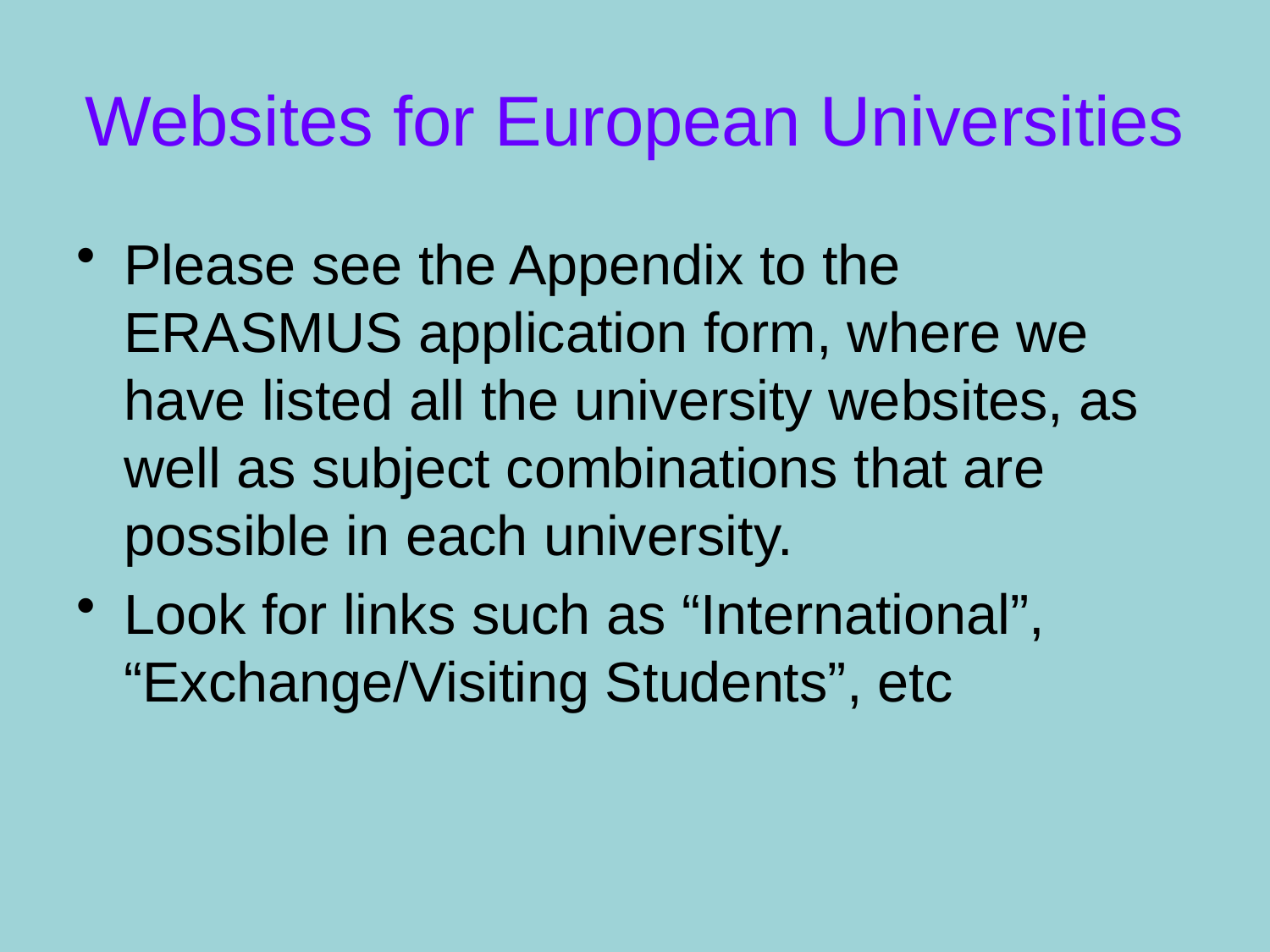

# Websites for European Universities
Please see the Appendix to the ERASMUS application form, where we have listed all the university websites, as well as subject combinations that are possible in each university.
Look for links such as “International”, “Exchange/Visiting Students”, etc